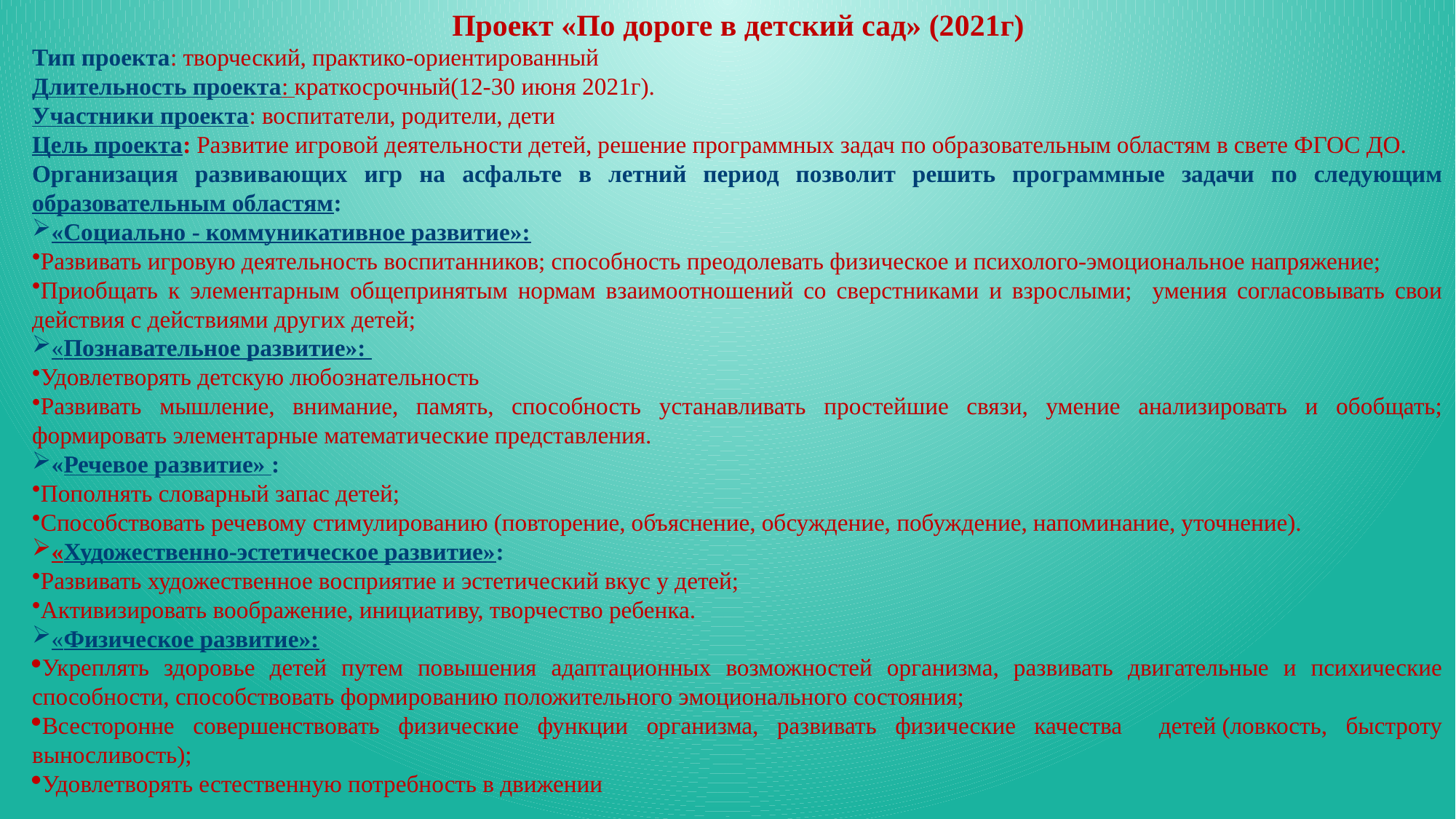

Проект «По дороге в детский сад» (2021г)
Тип проекта: творческий, практико-ориентированный
Длительность проекта: краткосрочный(12-30 июня 2021г).
Участники проекта: воспитатели, родители, дети
Цель проекта: Развитие игровой деятельности детей, решение программных задач по образовательным областям в свете ФГОС ДО.
Организация развивающих игр на асфальте в летний период позволит решить программные задачи по следующим образовательным областям:
«Социально - коммуникативное развитие»:
Развивать игровую деятельность воспитанников; способность преодолевать физическое и психолого-эмоциональное напряжение;
Приобщать к элементарным общепринятым нормам взаимоотношений со сверстниками и взрослыми;  умения согласовывать свои действия с действиями других детей;
«Познавательное развитие»:
Удовлетворять детскую любознательность
Развивать мышление, внимание, память, способность устанавливать простейшие связи, умение анализировать и обобщать; формировать элементарные математические представления.
«Речевое развитие» :
Пополнять словарный запас детей;
Способствовать речевому стимулированию (повторение, объяснение, обсуждение, побуждение, напоминание, уточнение).
«Художественно-эстетическое развитие»:
Развивать художественное восприятие и эстетический вкус у детей;
Активизировать воображение, инициативу, творчество ребенка.
«Физическое развитие»:
Укреплять здоровье детей путем повышения адаптационных возможностей организма, развивать двигательные и психические способности, способствовать формированию положительного эмоционального состояния;
Всесторонне совершенствовать физические функции организма, развивать физические качества  детей (ловкость, быстроту выносливость);
Удовлетворять естественную потребность в движении